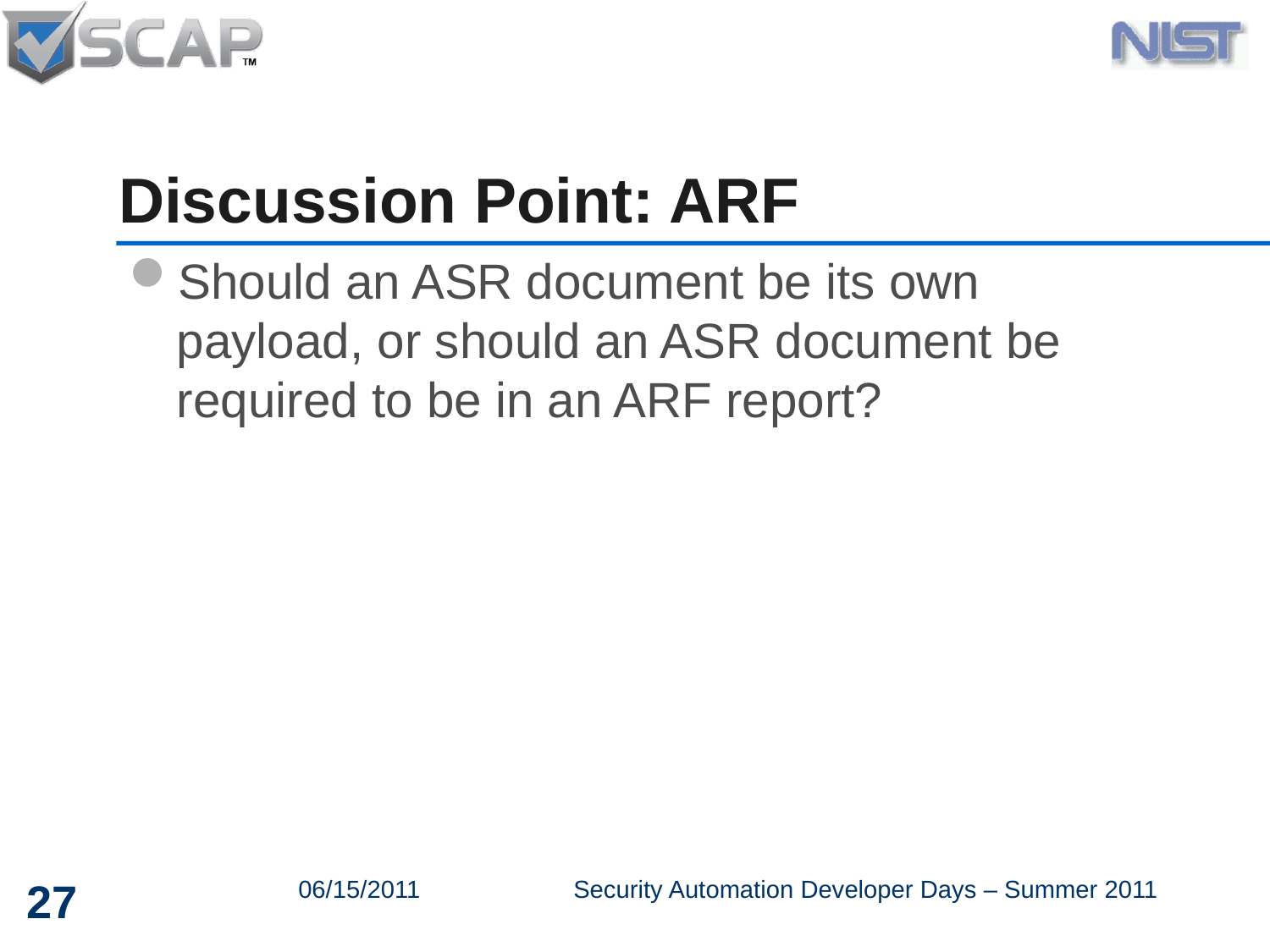

# Discussion Point: ARF
Should an ASR document be its own payload, or should an ASR document be required to be in an ARF report?

27
06/15/2011
Security Automation Developer Days – Summer 2011